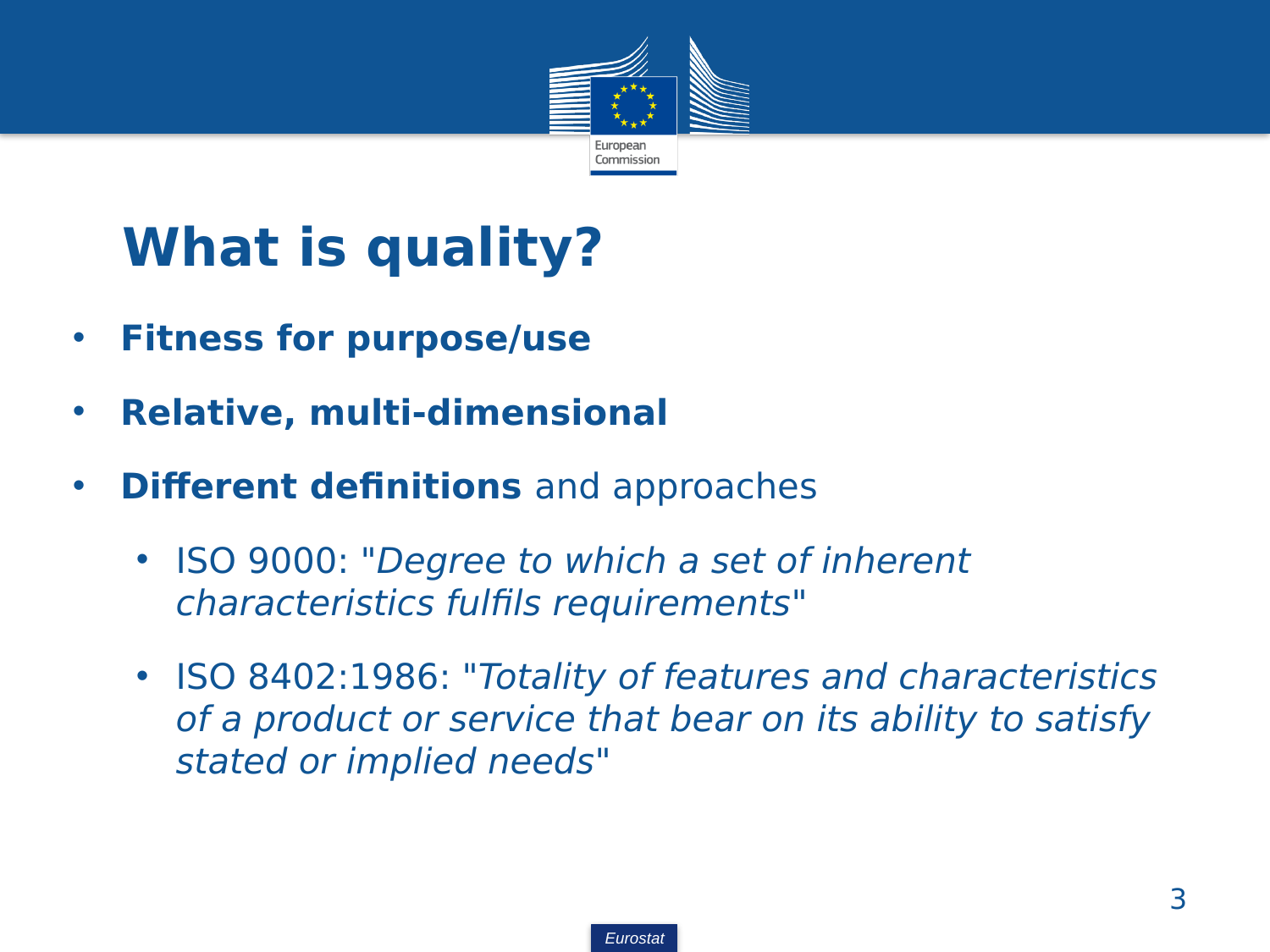

# What is quality?
Fitness for purpose/use
Relative, multi-dimensional
Different definitions and approaches
ISO 9000: "Degree to which a set of inherent characteristics fulfils requirements"
ISO 8402:1986: "Totality of features and characteristics of a product or service that bear on its ability to satisfy stated or implied needs"
3
Eurostat